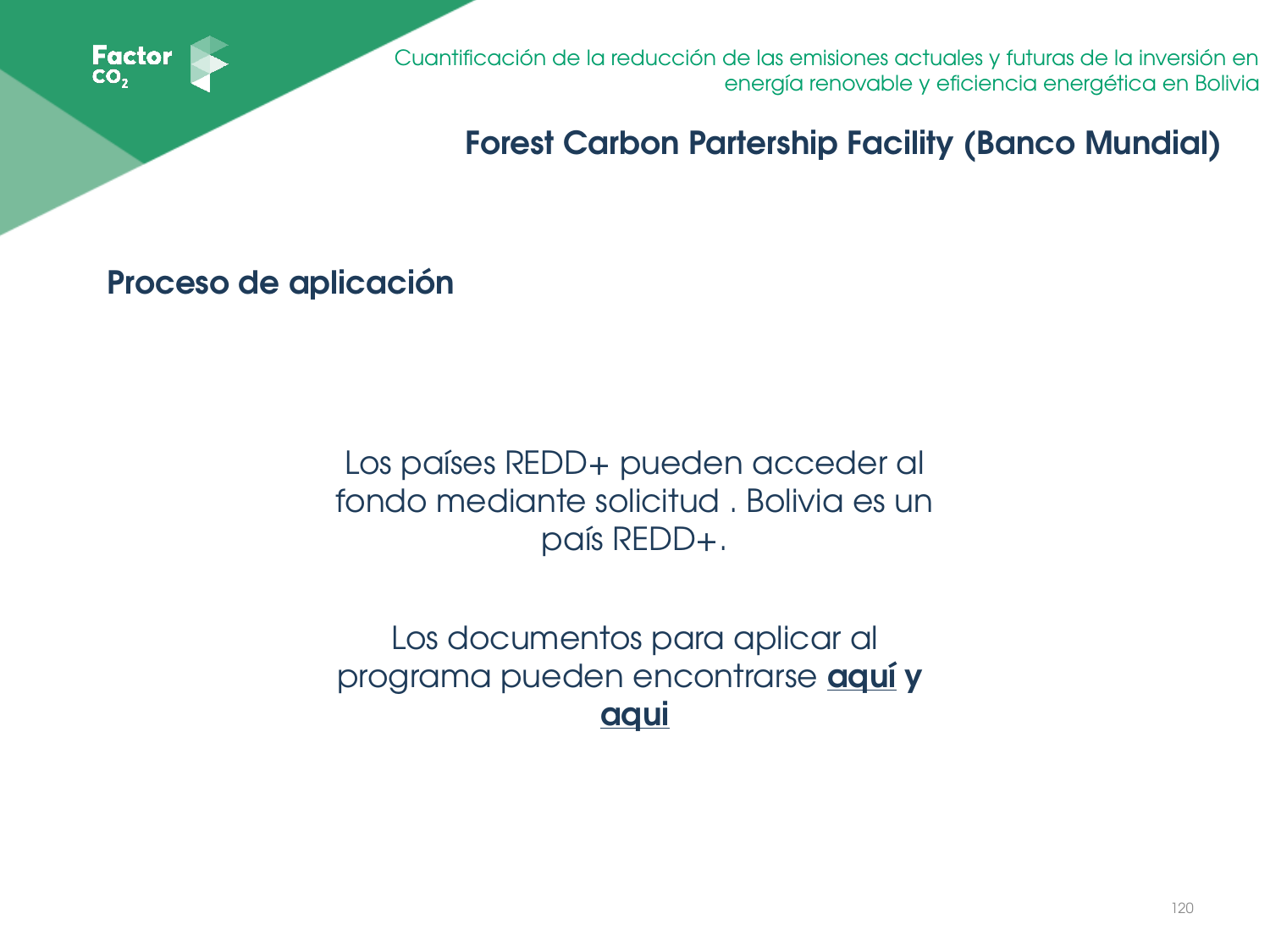

Forest Carbon Partership Facility (Banco Mundial)
Proceso de aplicación
Los países REDD+ pueden acceder al fondo mediante solicitud . Bolivia es un país REDD+.
Los documentos para aplicar al programa pueden encontrarse aquí y aqui
120